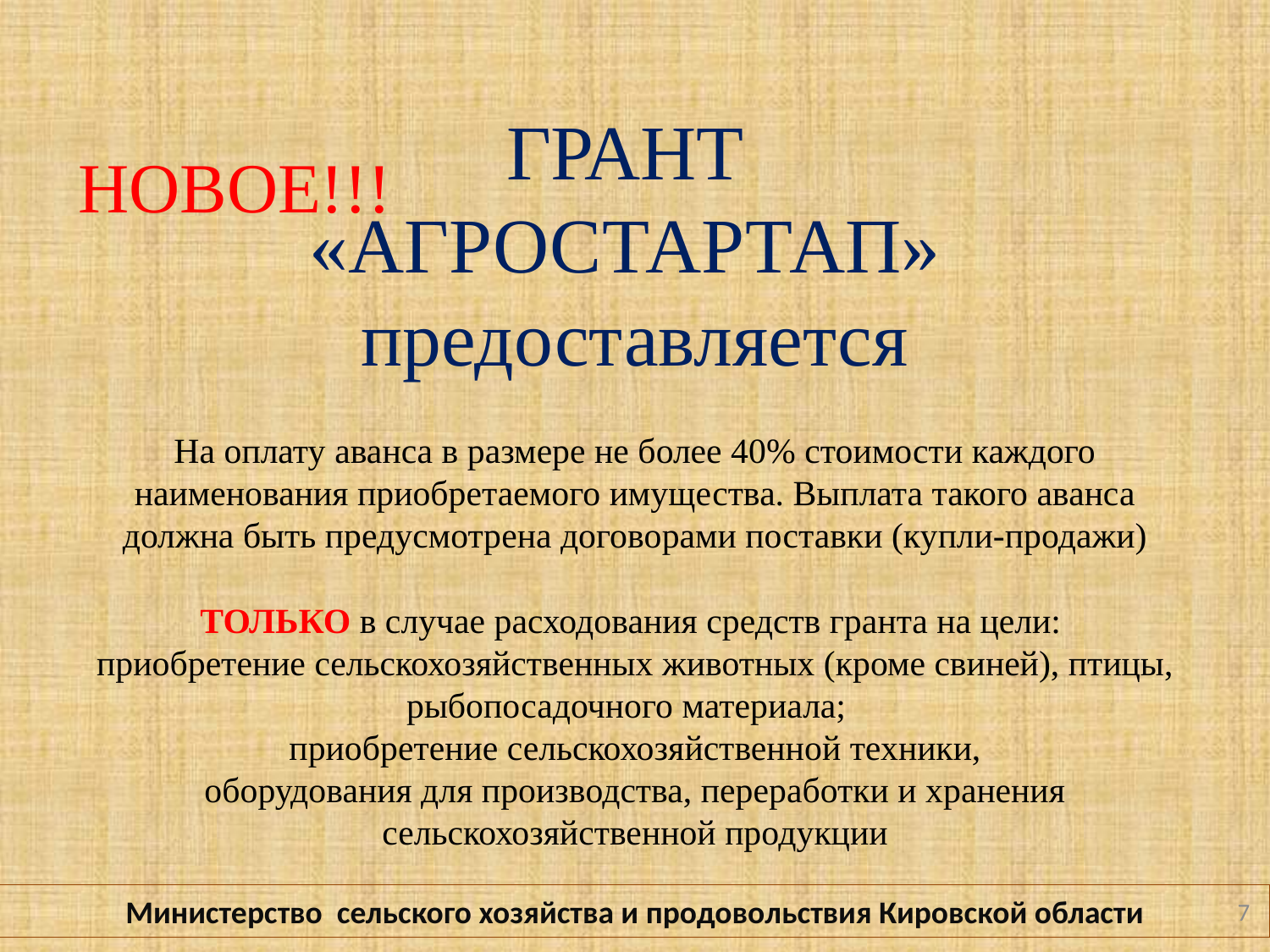

ГРАНТ
«АГРОСТАРТАП»
предоставляется
НОВОЕ!!!

На оплату аванса в размере не более 40% стоимости каждого наименования приобретаемого имущества. Выплата такого аванса должна быть предусмотрена договорами поставки (купли-продажи)

ТОЛЬКО в случае расходования средств гранта на цели:
приобретение сельскохозяйственных животных (кроме свиней), птицы, рыбопосадочного материала;
приобретение сельскохозяйственной техники,
оборудования для производства, переработки и хранения сельскохозяйственной продукции
Министерство  сельского хозяйства и продовольствия Кировской области
7